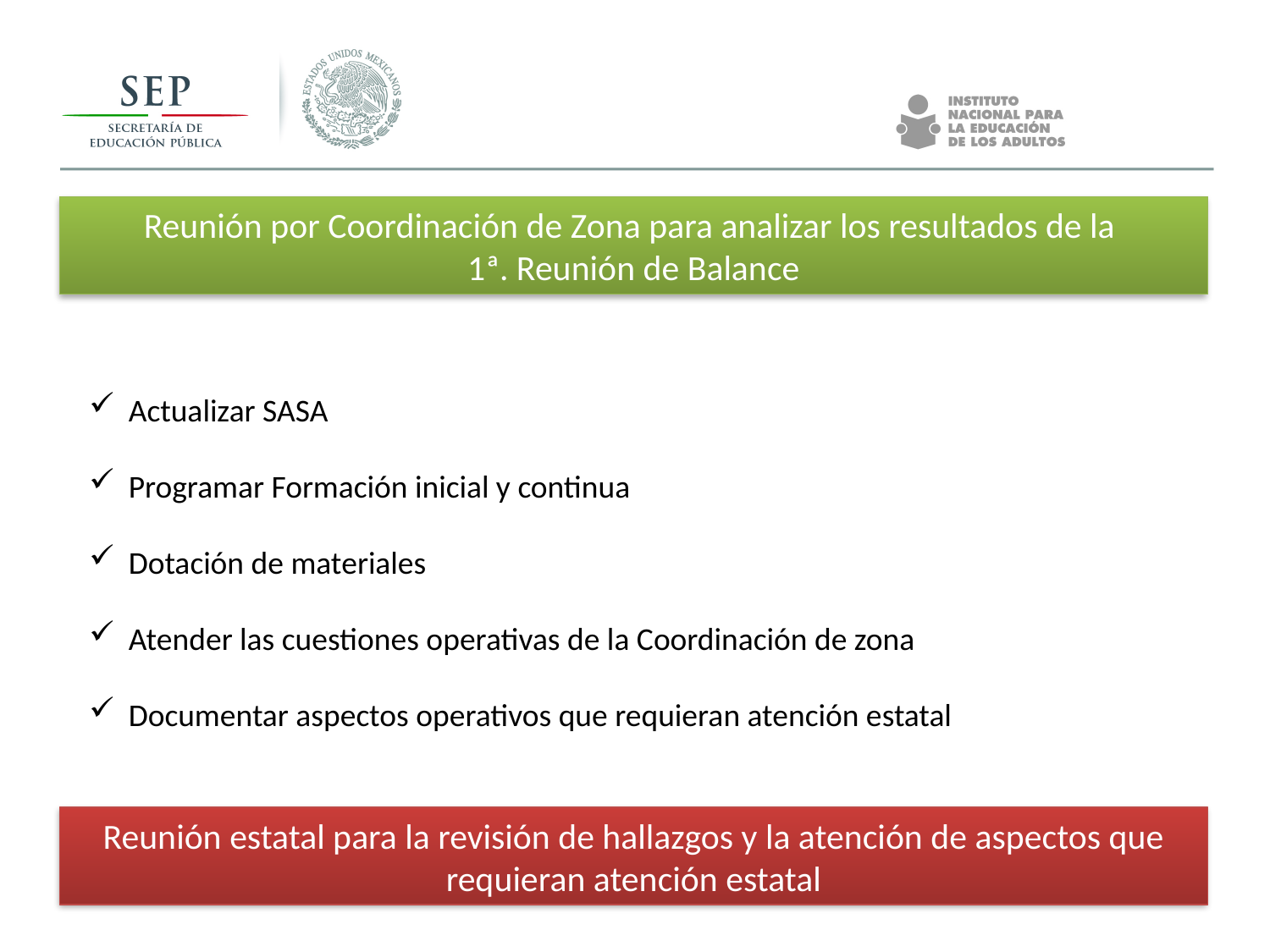

Reunión por Coordinación de Zona para analizar los resultados de la
1ª. Reunión de Balance
Actualizar SASA
Programar Formación inicial y continua
Dotación de materiales
Atender las cuestiones operativas de la Coordinación de zona
Documentar aspectos operativos que requieran atención estatal
Reunión estatal para la revisión de hallazgos y la atención de aspectos que requieran atención estatal